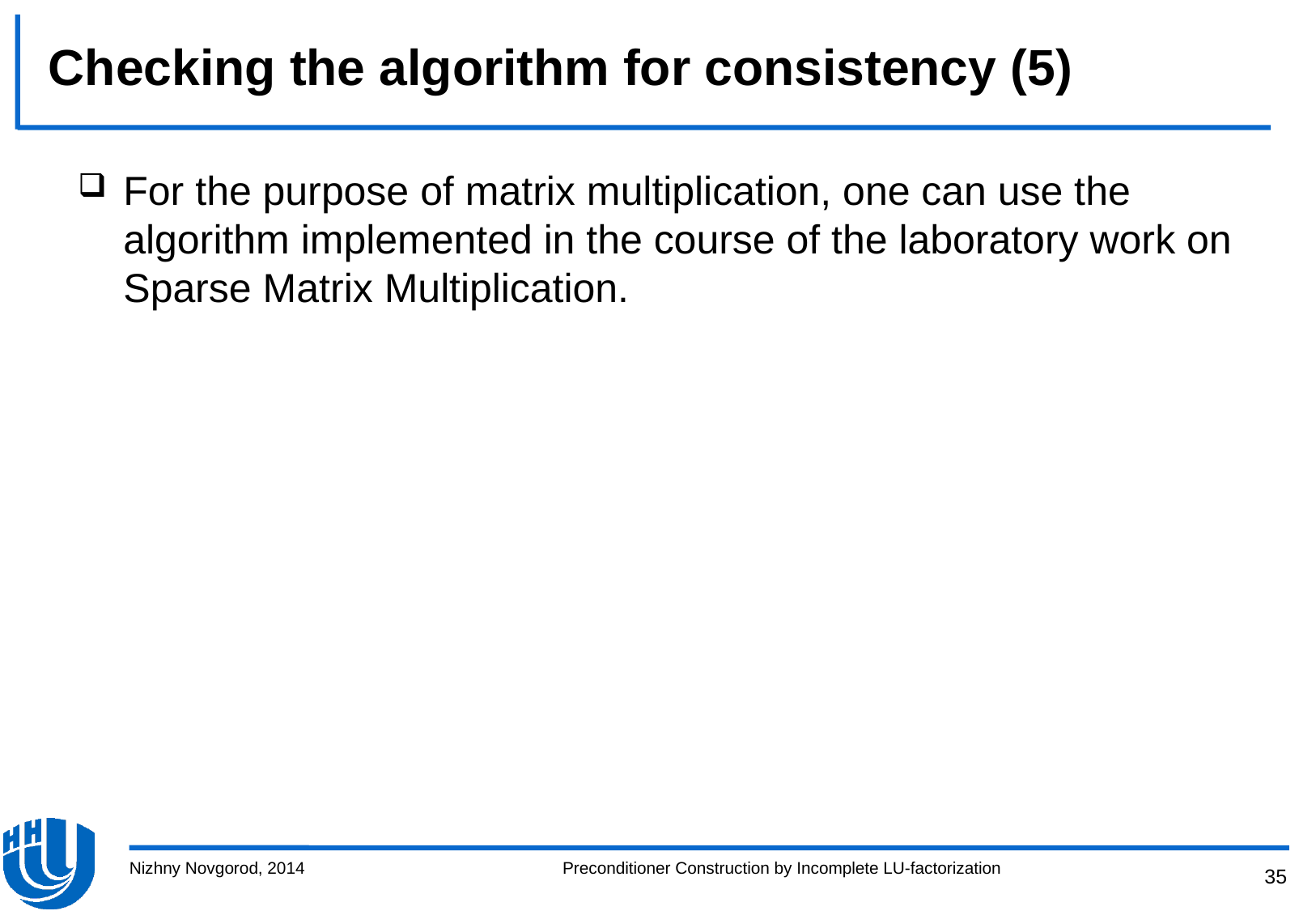

# Checking the algorithm for consistency (5)
For the purpose of matrix multiplication, one can use the algorithm implemented in the course of the laboratory work on Sparse Matrix Multiplication.
Nizhny Novgorod, 2014
Preconditioner Construction by Incomplete LU-factorization